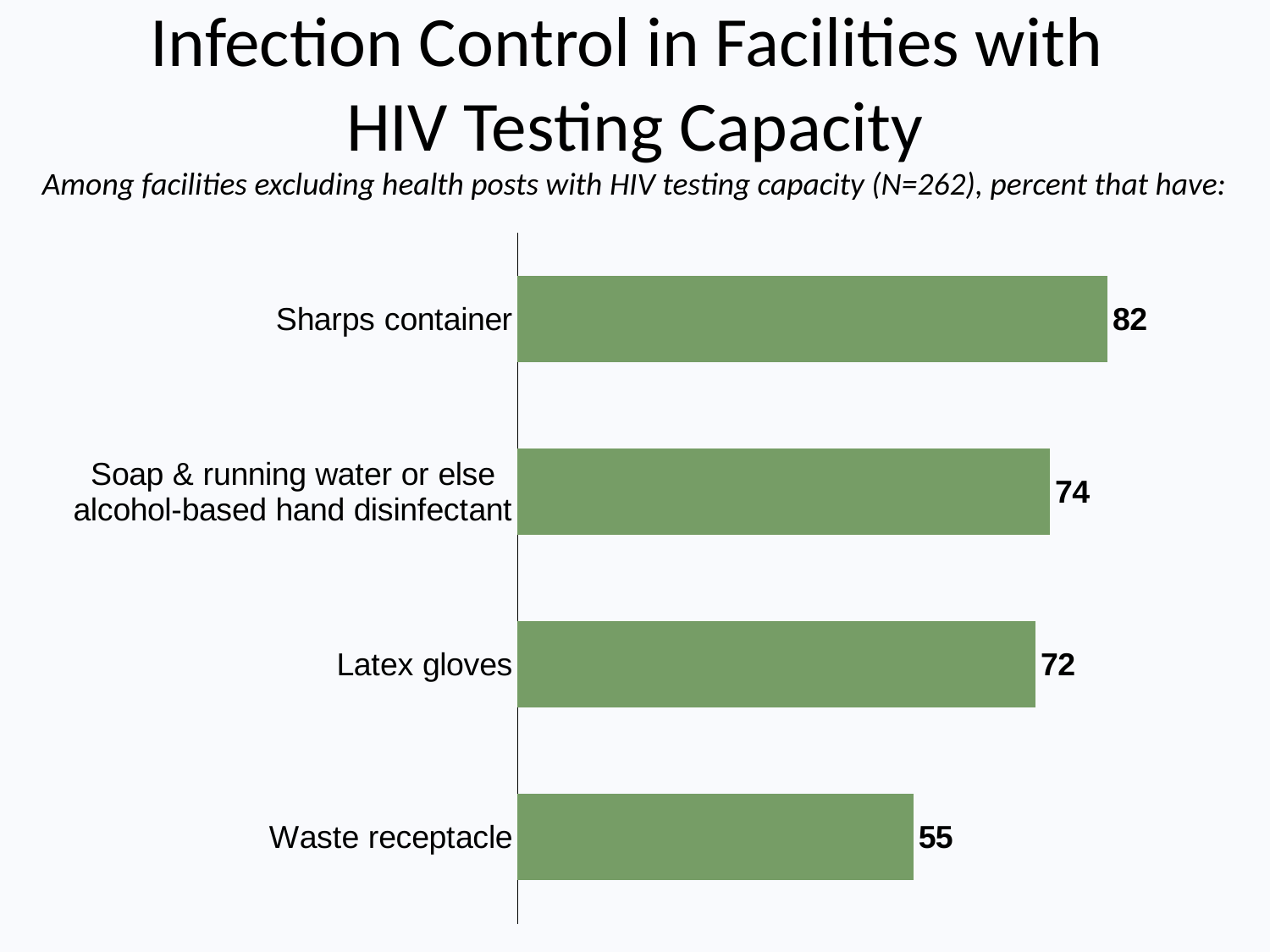

# Infection Control in Facilities with HIV Testing Capacity
Among facilities excluding health posts with HIV testing capacity (N=262), percent that have:

### Chart

| Category | Series 1 |
|---|---|
| Waste receptacle | 55.0 |
| Latex gloves | 72.0 |
| Soap & running water or else alcohol-based hand disinfectant | 74.0 |
| Sharps container | 82.0 |